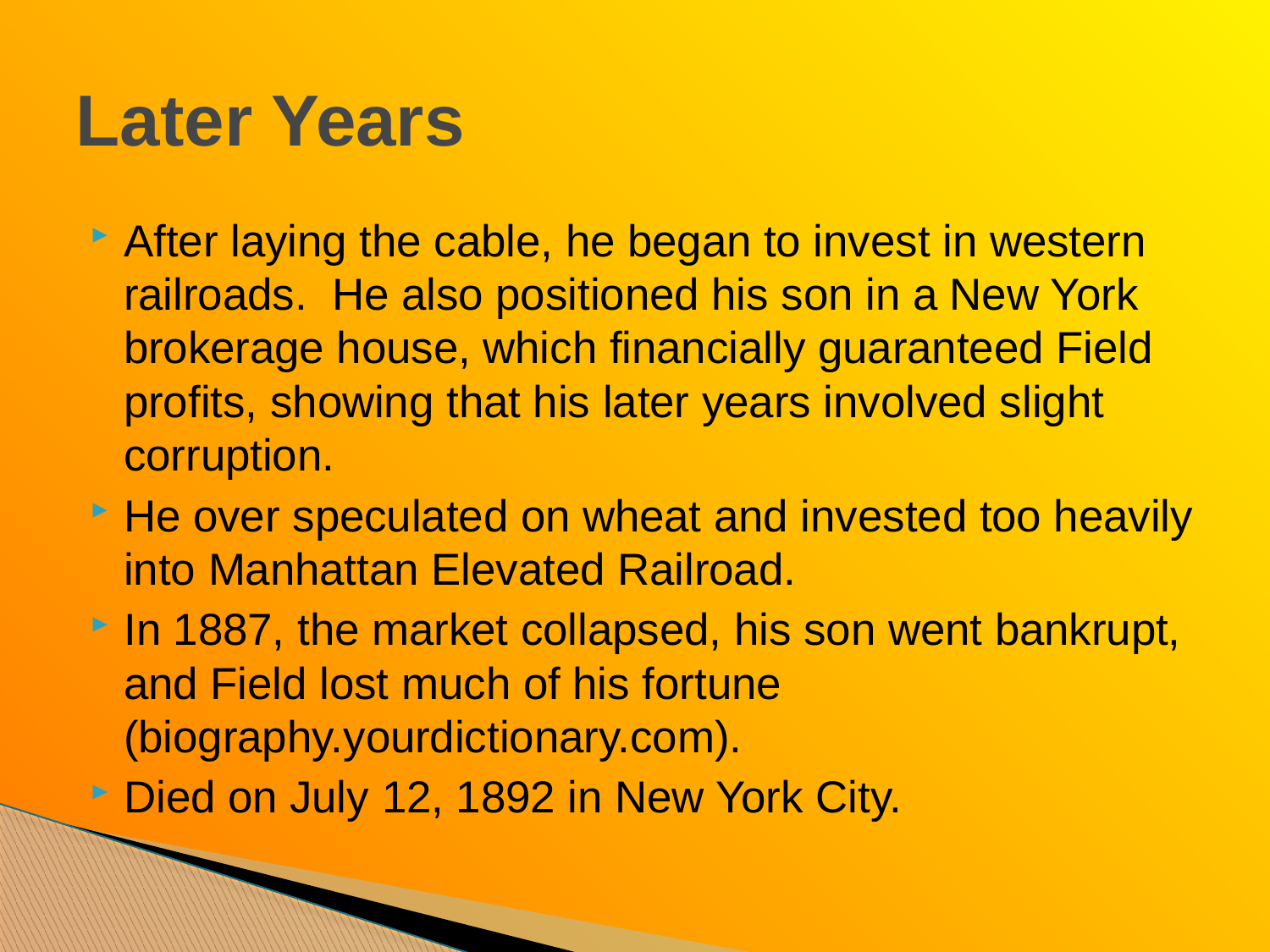

# Later Years
After laying the cable, he began to invest in western railroads.  He also positioned his son in a New York brokerage house, which financially guaranteed Field profits, showing that his later years involved slight corruption.
He over speculated on wheat and invested too heavily into Manhattan Elevated Railroad.
In 1887, the market collapsed, his son went bankrupt, and Field lost much of his fortune (biography.yourdictionary.com).
Died on July 12, 1892 in New York City.